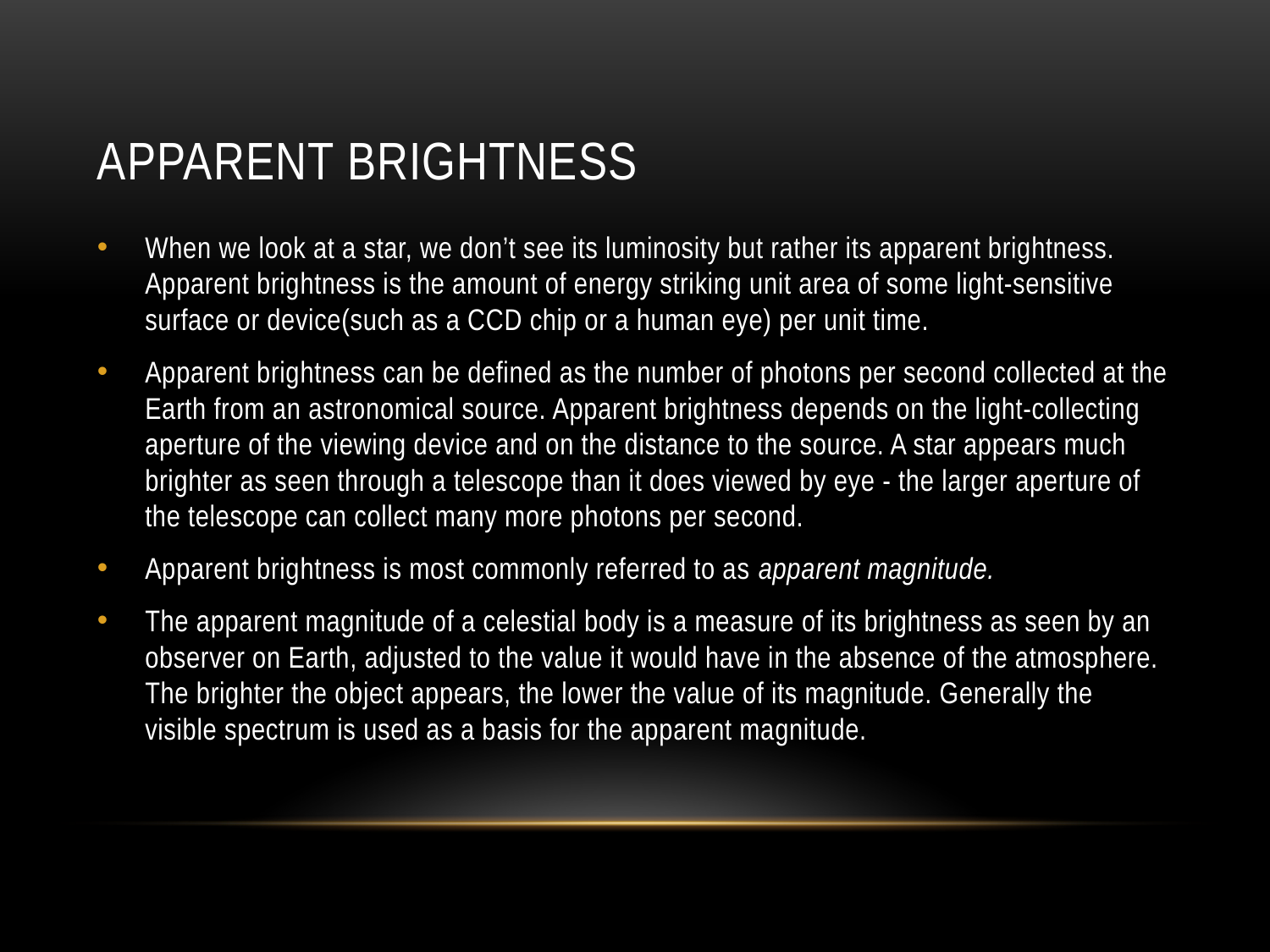

# Apparent Brightness
When we look at a star, we don’t see its luminosity but rather its apparent brightness. Apparent brightness is the amount of energy striking unit area of some light-sensitive surface or device(such as a CCD chip or a human eye) per unit time.
Apparent brightness can be defined as the number of photons per second collected at the Earth from an astronomical source. Apparent brightness depends on the light-collecting aperture of the viewing device and on the distance to the source. A star appears much brighter as seen through a telescope than it does viewed by eye - the larger aperture of the telescope can collect many more photons per second.
Apparent brightness is most commonly referred to as apparent magnitude.
The apparent magnitude of a celestial body is a measure of its brightness as seen by an observer on Earth, adjusted to the value it would have in the absence of the atmosphere. The brighter the object appears, the lower the value of its magnitude. Generally the visible spectrum is used as a basis for the apparent magnitude.